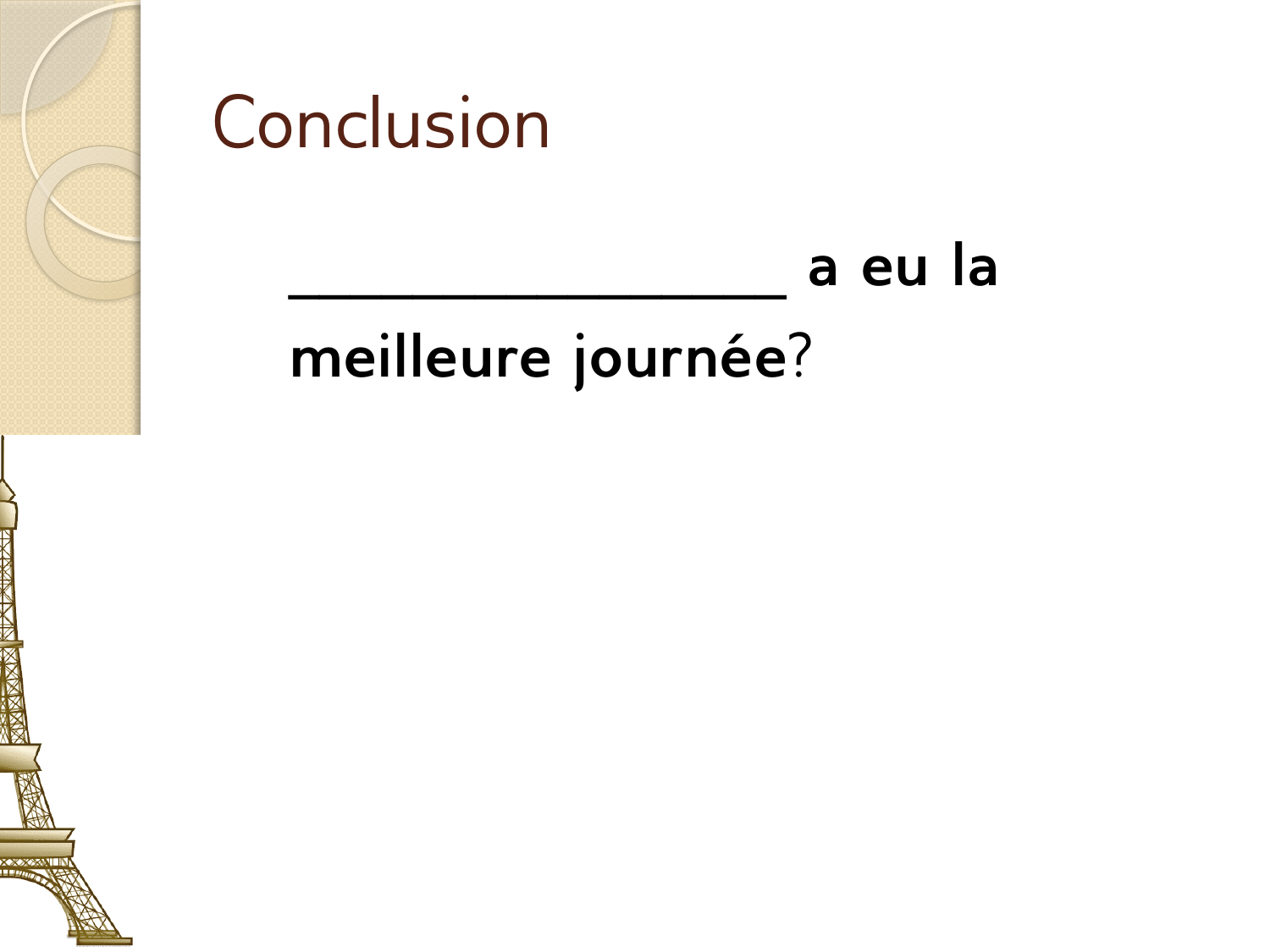

# Conclusion
________________ a eu la meilleure journée?